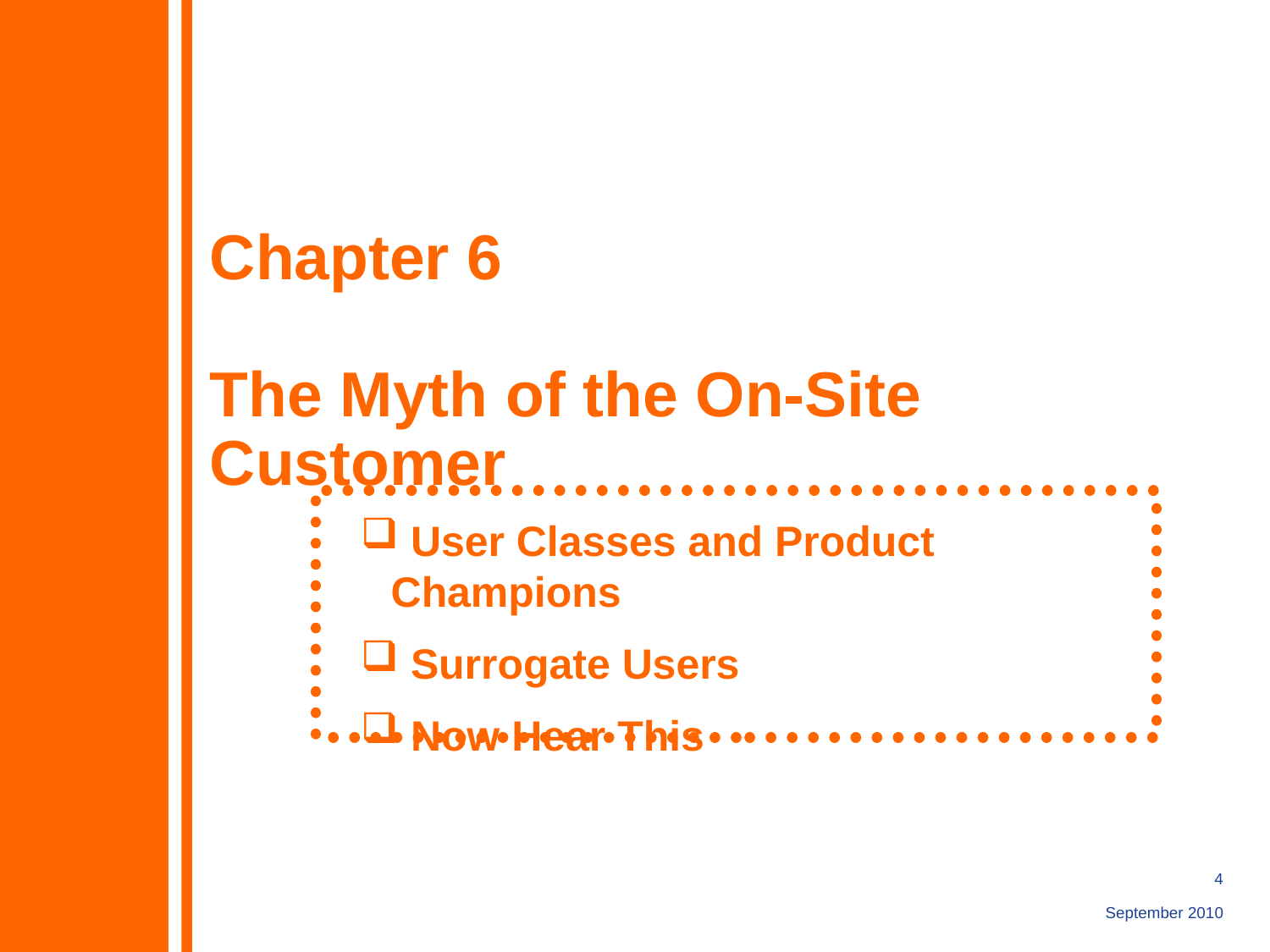

# Chapter 6 The Myth of the On-Site Customer

 User Classes and Product Champions
 Surrogate Users
 Now Hear This